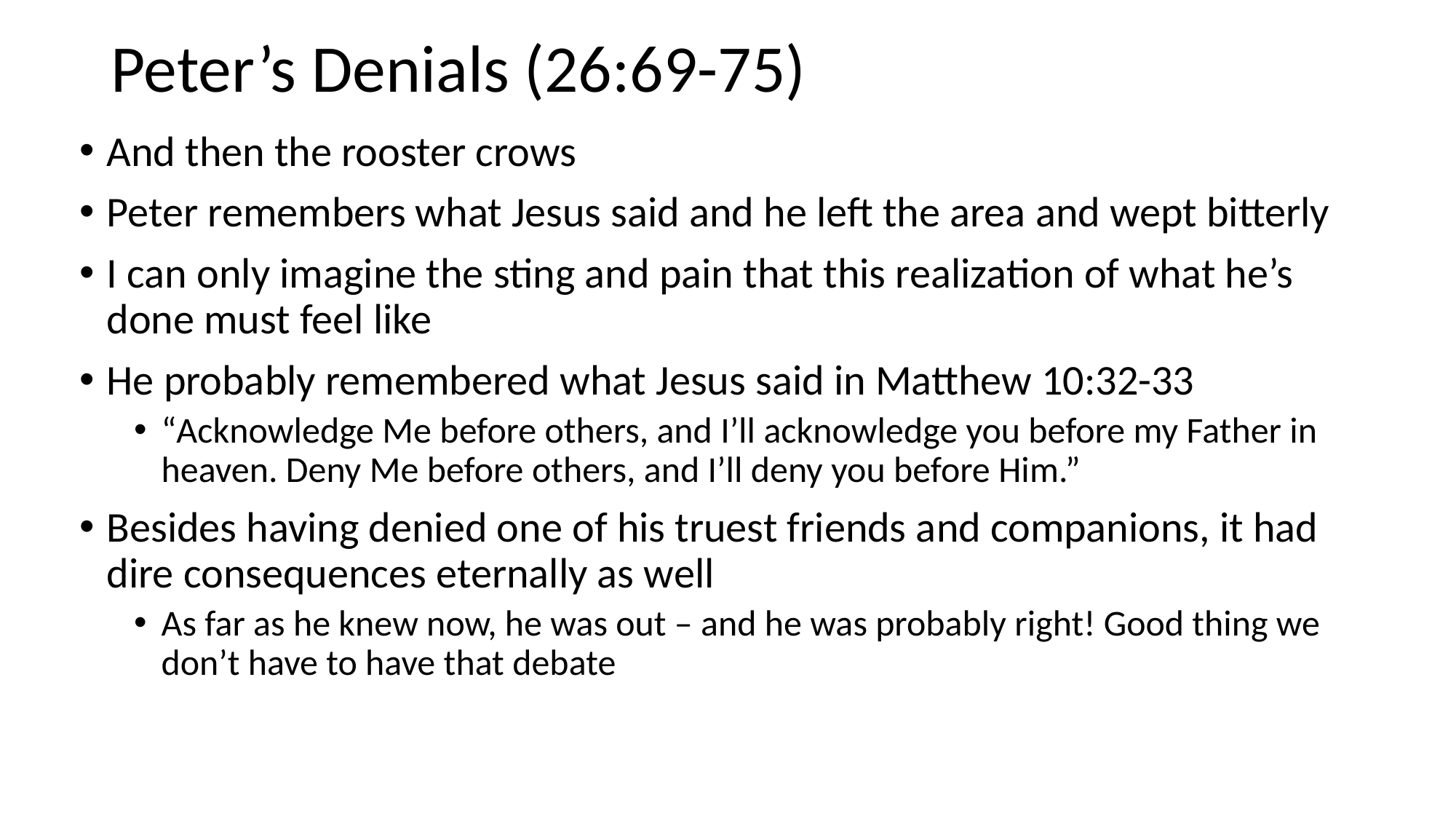

# Peter’s Denials (26:69-75)
And then the rooster crows
Peter remembers what Jesus said and he left the area and wept bitterly
I can only imagine the sting and pain that this realization of what he’s done must feel like
He probably remembered what Jesus said in Matthew 10:32-33
“Acknowledge Me before others, and I’ll acknowledge you before my Father in heaven. Deny Me before others, and I’ll deny you before Him.”
Besides having denied one of his truest friends and companions, it had dire consequences eternally as well
As far as he knew now, he was out – and he was probably right! Good thing we don’t have to have that debate